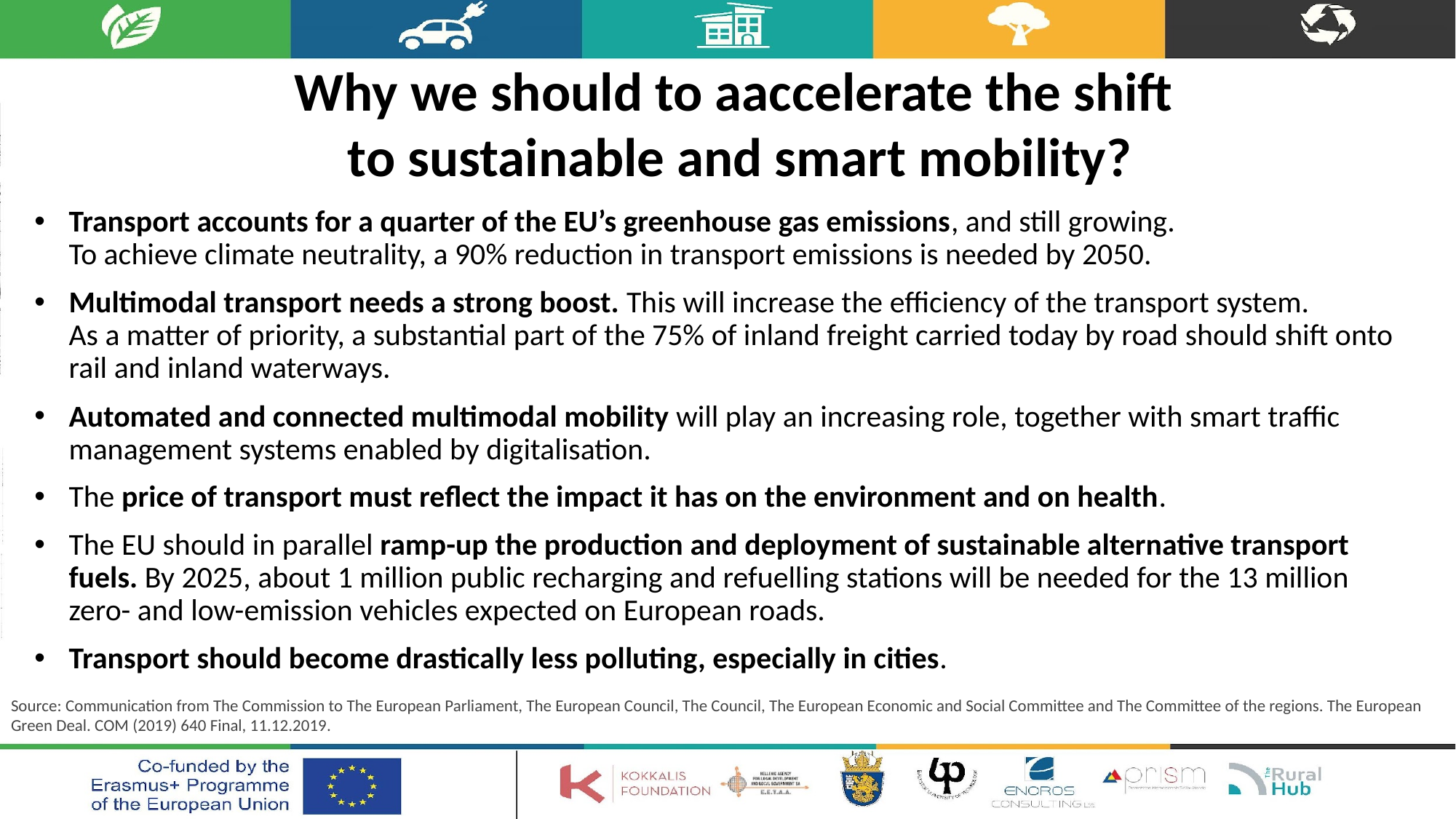

Why we should to aaccelerate the shift
to sustainable and smart mobility?
Transport accounts for a quarter of the EU’s greenhouse gas emissions, and still growing.
To achieve climate neutrality, a 90% reduction in transport emissions is needed by 2050.
Multimodal transport needs a strong boost. This will increase the efficiency of the transport system.
As a matter of priority, a substantial part of the 75% of inland freight carried today by road should shift onto rail and inland waterways.
Automated and connected multimodal mobility will play an increasing role, together with smart traffic management systems enabled by digitalisation.
The price of transport must reflect the impact it has on the environment and on health.
The EU should in parallel ramp-up the production and deployment of sustainable alternative transport fuels. By 2025, about 1 million public recharging and refuelling stations will be needed for the 13 million zero- and low-emission vehicles expected on European roads.
Transport should become drastically less polluting, especially in cities.
Source: Communication from The Commission to The European Parliament, The European Council, The Council, The European Economic and Social Committee and The Committee of the regions. The European Green Deal. COM (2019) 640 Final, 11.12.2019.